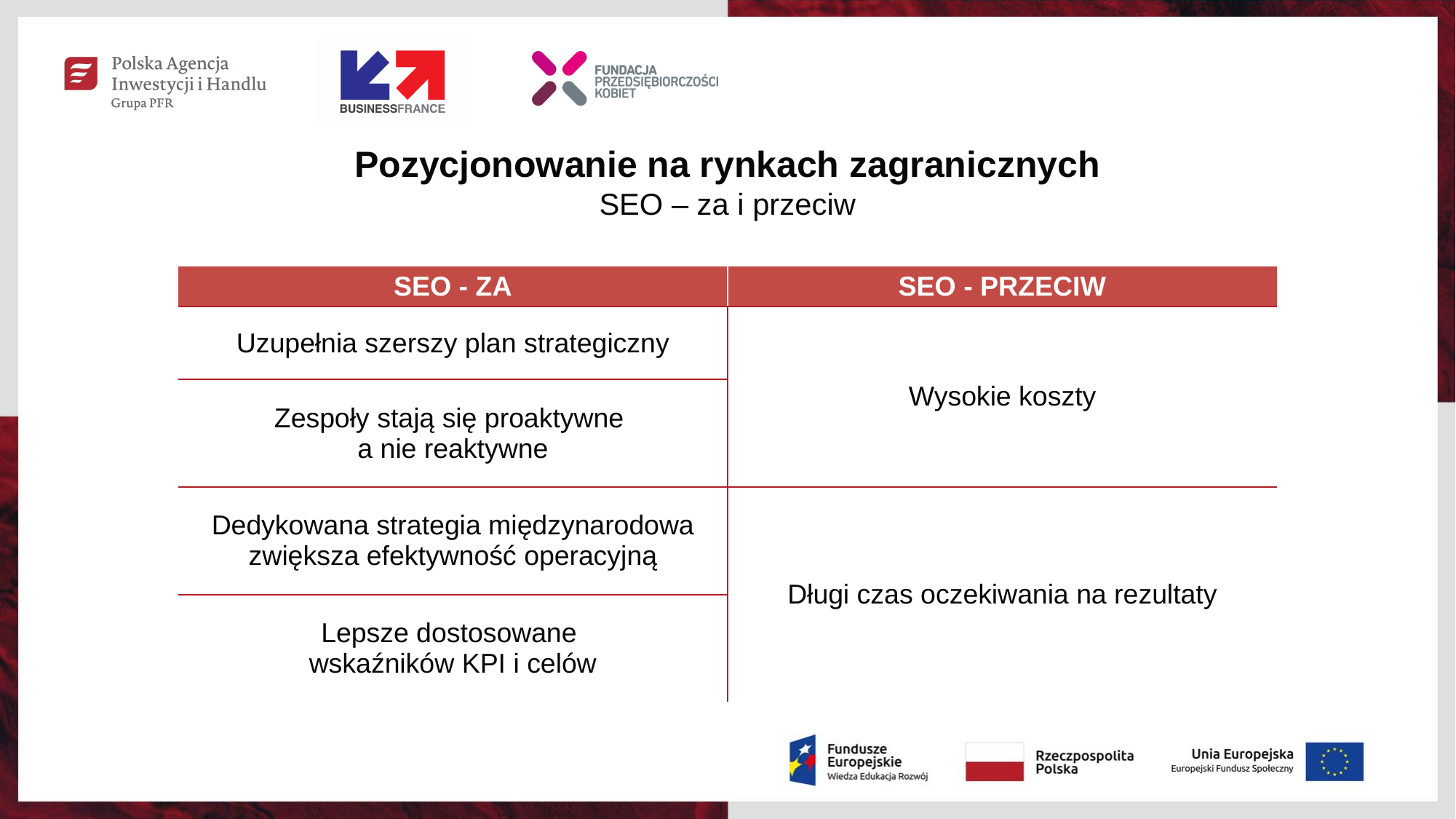

Pozycjonowanie na rynkach zagranicznych
SEO – za i przeciw
| SEO - ZA | SEO - PRZECIW |
| --- | --- |
| Uzupełnia szerszy plan strategiczny | Wysokie koszty |
| Zespoły stają się proaktywne a nie reaktywne |  |
| Dedykowana strategia międzynarodowa zwiększa efektywność operacyjną | Długi czas oczekiwania na rezultaty |
| Lepsze dostosowane wskaźników KPI i celów |  |